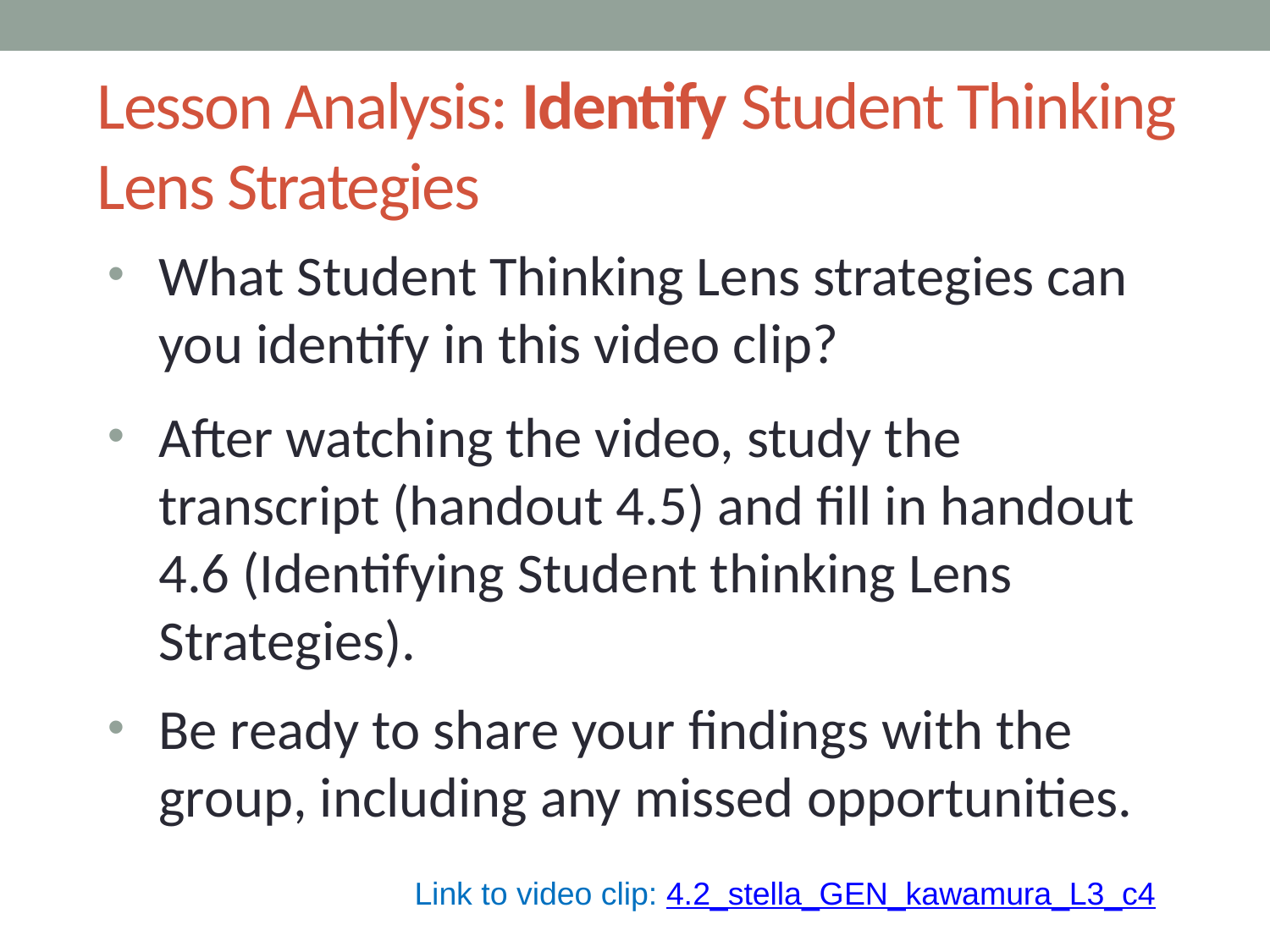

# Lesson Analysis: Identify Student Thinking Lens Strategies
What Student Thinking Lens strategies can you identify in this video clip?
After watching the video, study the transcript (handout 4.5) and fill in handout 4.6 (Identifying Student thinking Lens Strategies).
Be ready to share your findings with the group, including any missed opportunities.

Link to video clip: 4.2_stella_GEN_kawamura_L3_c4